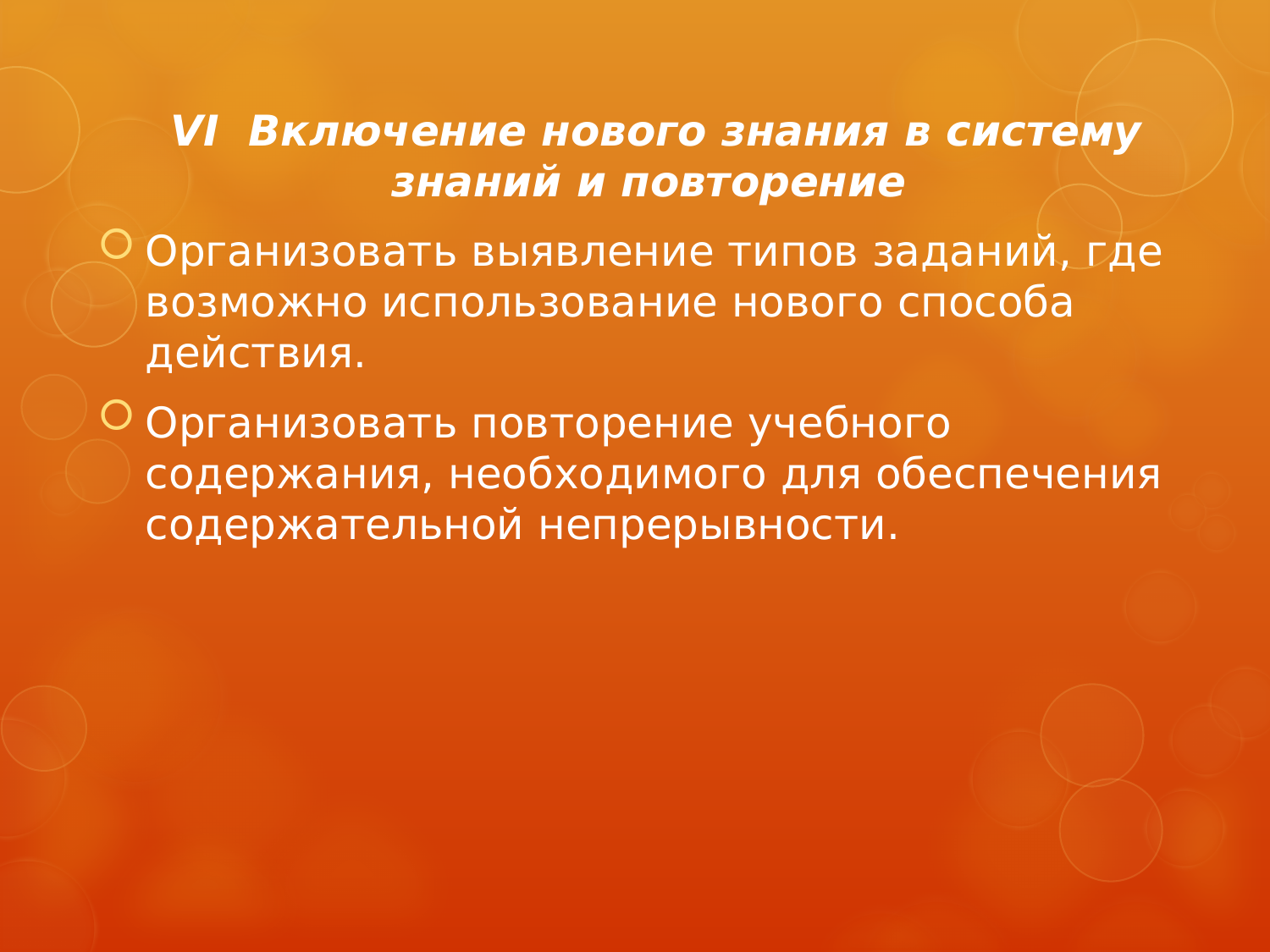

VI  Включение нового знания в систему знаний и повторение
Организовать выявление типов заданий, где возможно использование нового способа действия.
Организовать повторение учебного содержания, необходимого для обеспечения содержательной непрерывности.